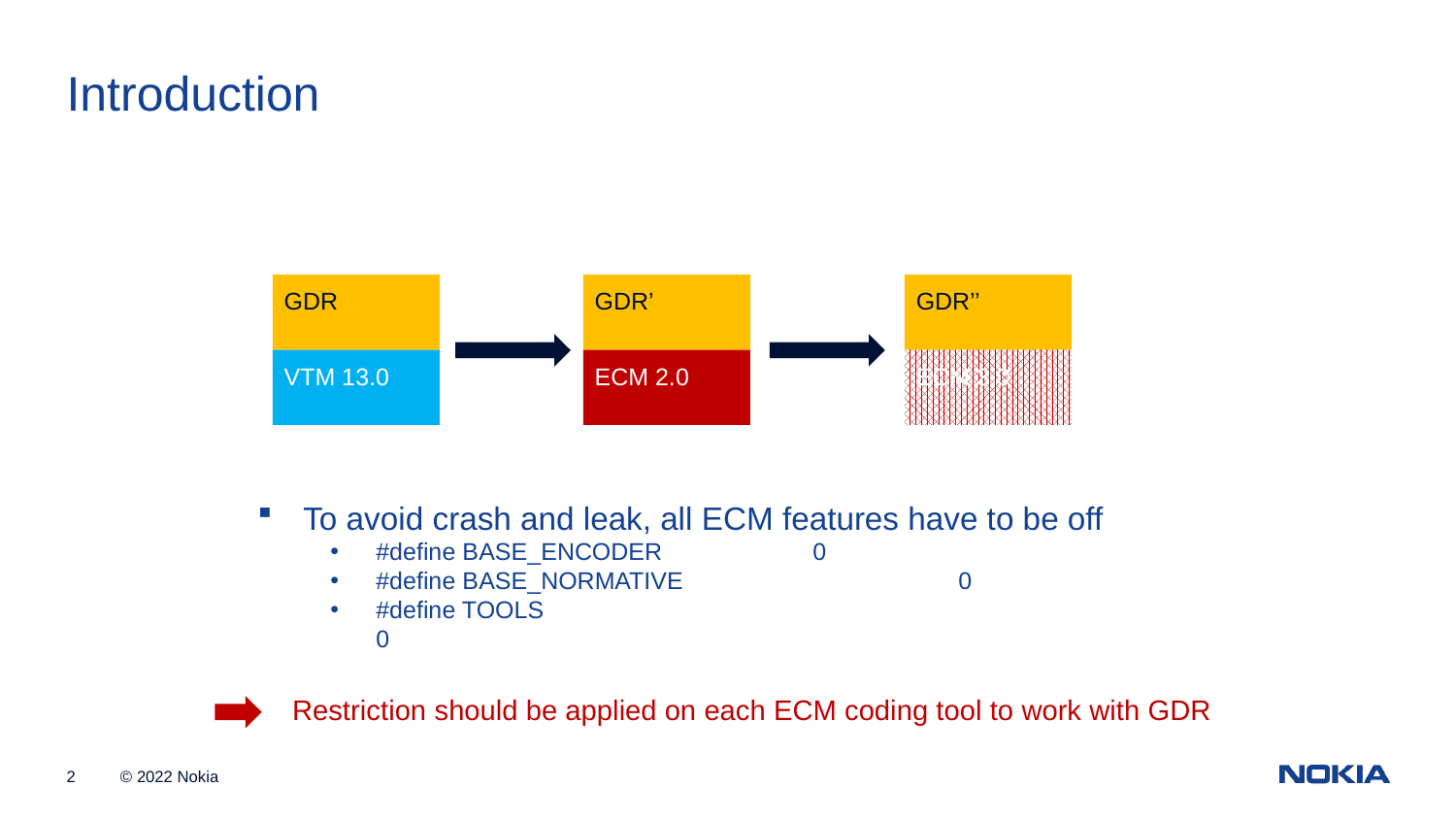

Introduction
GDR
GDR’
GDR’’

VTM 13.0
ECM 2.0
ECM 3.0
To avoid crash and leak, all ECM features have to be off
#define BASE_ENCODER		0
#define BASE_NORMATIVE		0
#define TOOLS				0
Restriction should be applied on each ECM coding tool to work with GDR